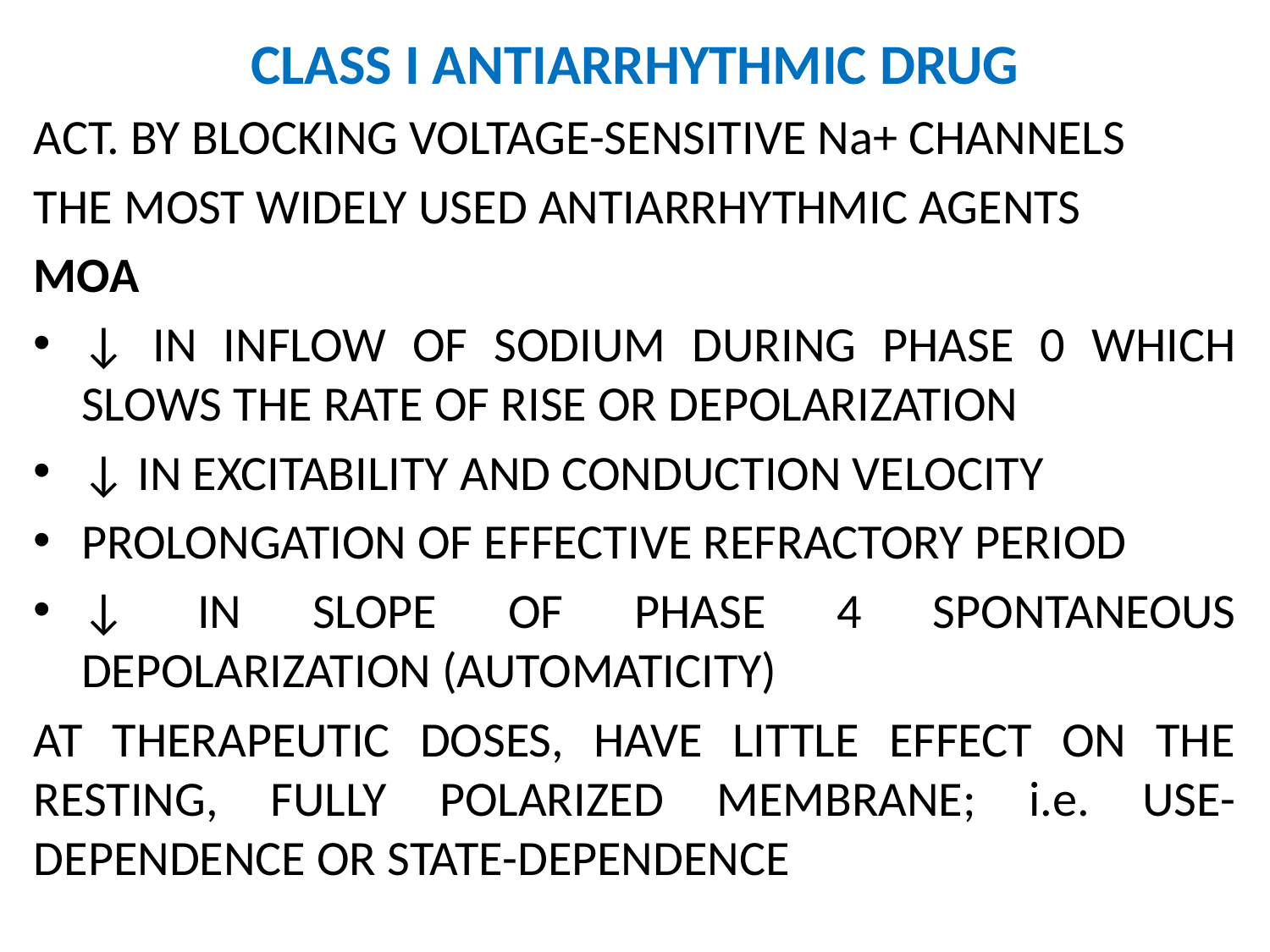

CLASS I ANTIARRHYTHMIC DRUG
ACT. BY BLOCKING VOLTAGE-SENSITIVE Na+ CHANNELS
THE MOST WIDELY USED ANTIARRHYTHMIC AGENTS
MOA
↓ IN INFLOW OF SODIUM DURING PHASE 0 WHICH SLOWS THE RATE OF RISE OR DEPOLARIZATION
↓ IN EXCITABILITY AND CONDUCTION VELOCITY
PROLONGATION OF EFFECTIVE REFRACTORY PERIOD
↓ IN SLOPE OF PHASE 4 SPONTANEOUS DEPOLARIZATION (AUTOMATICITY)
AT THERAPEUTIC DOSES, HAVE LITTLE EFFECT ON THE RESTING, FULLY POLARIZED MEMBRANE; i.e. USE- DEPENDENCE OR STATE-DEPENDENCE